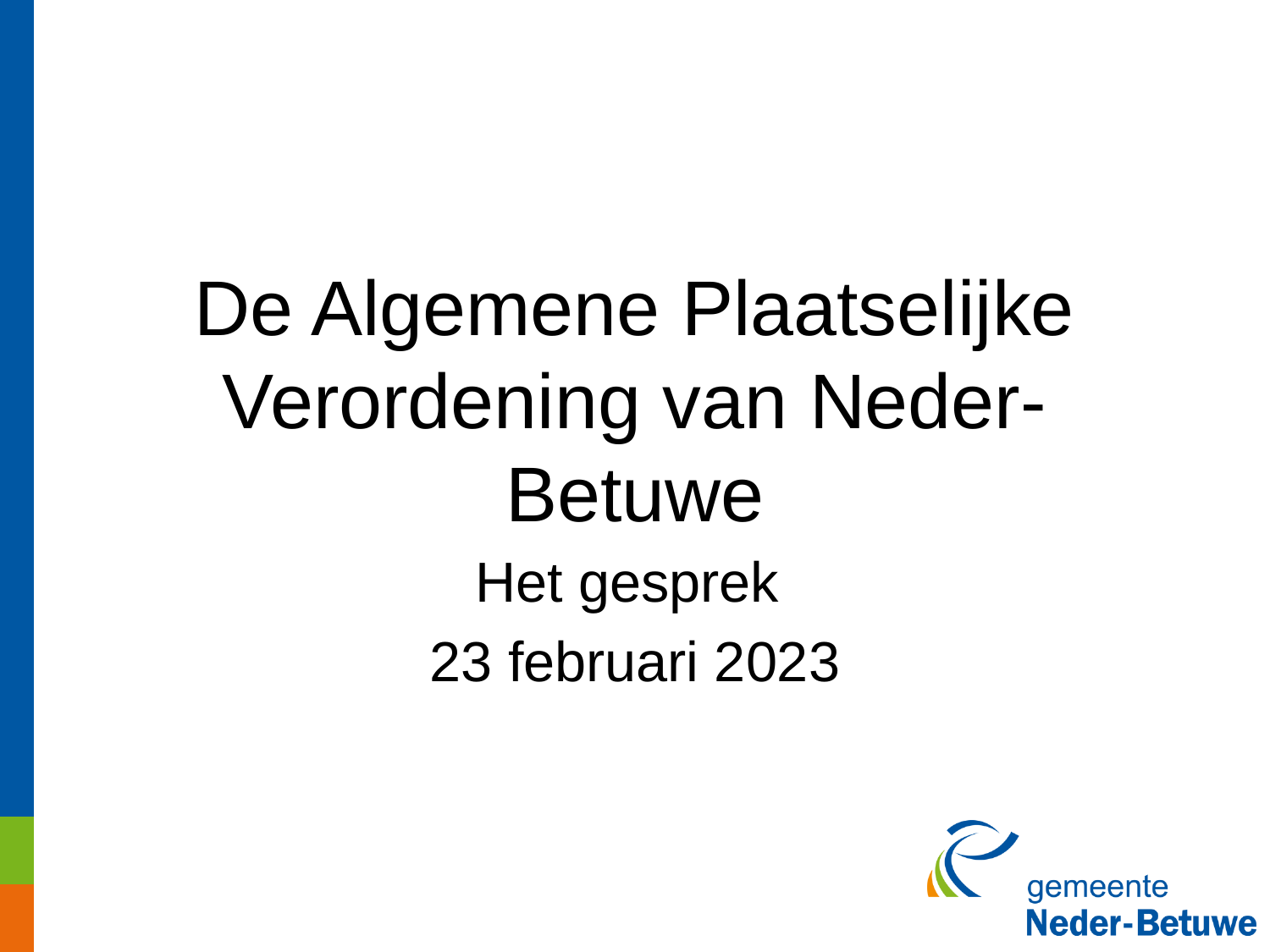

# De Algemene Plaatselijke Verordening van Neder-Betuwe
Het gesprek
23 februari 2023